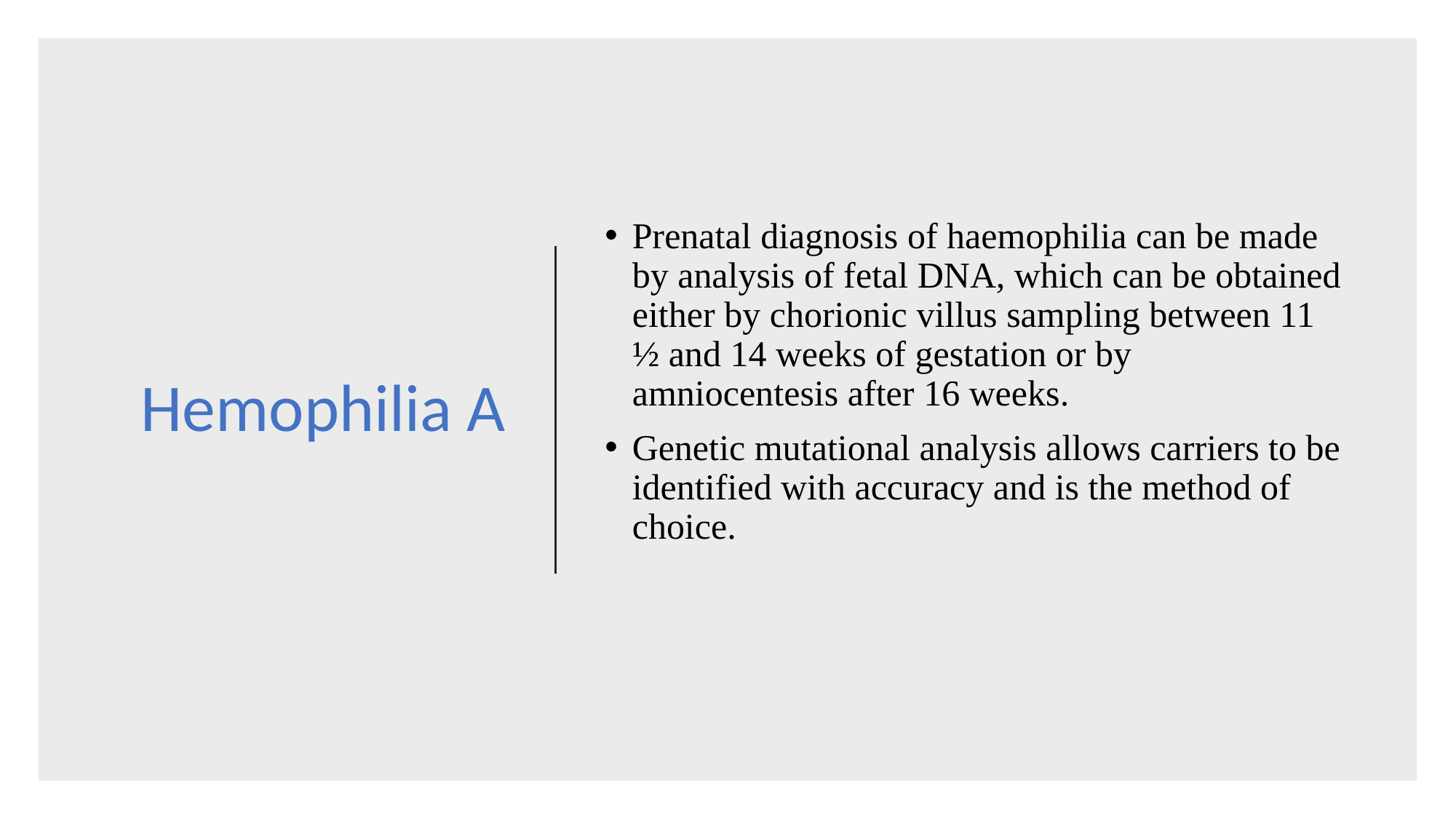

# Hemophilia A
Prenatal diagnosis of haemophilia can be made by analysis of fetal DNA, which can be obtained either by chorionic villus sampling between 11 ½ and 14 weeks of gestation or by amniocentesis after 16 weeks.
Genetic mutational analysis allows carriers to be identified with accuracy and is the method of choice.